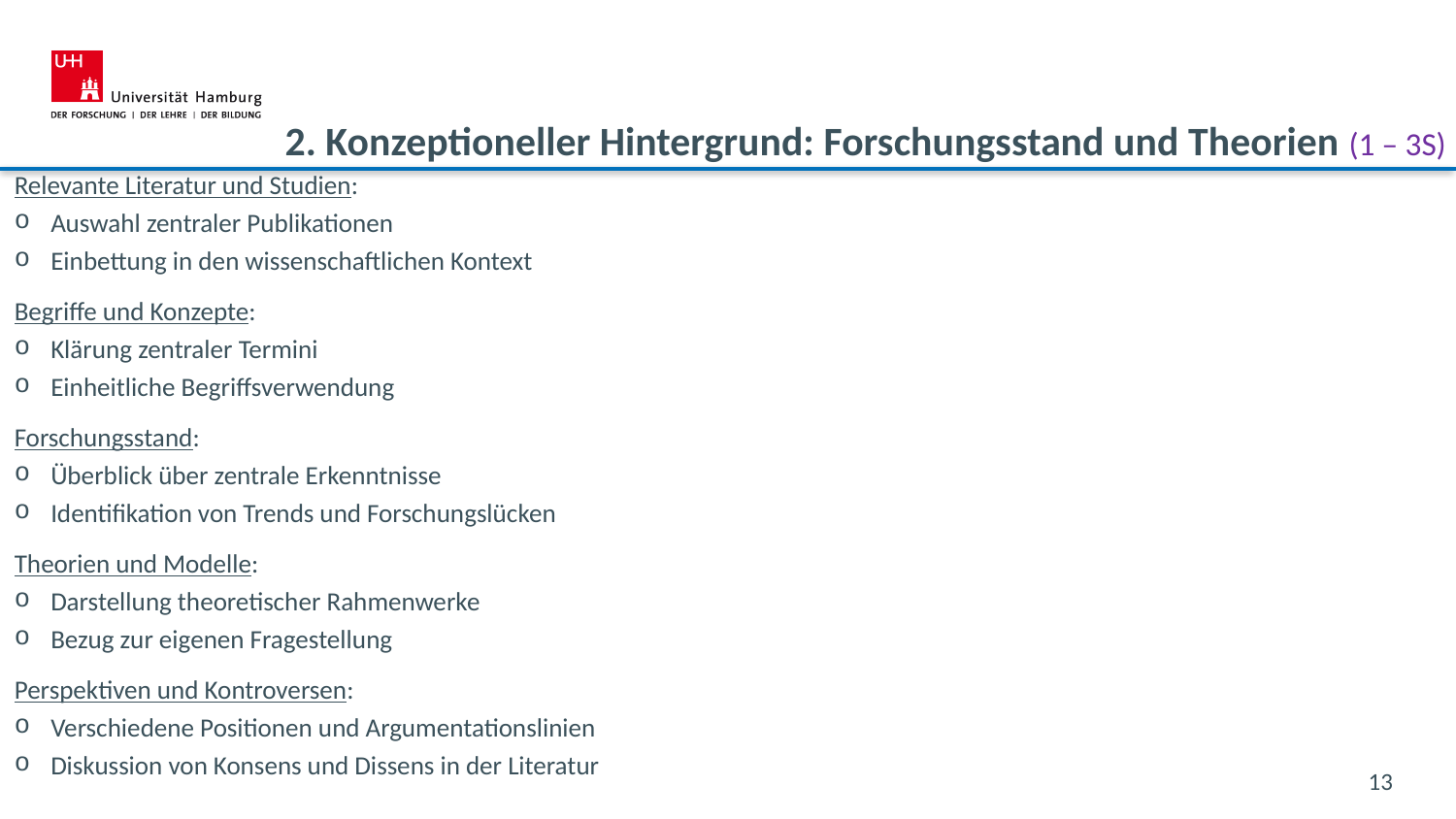

2. Konzeptioneller Hintergrund: Forschungsstand und Theorien (1 – 3S)
Relevante Literatur und Studien:
Auswahl zentraler Publikationen
Einbettung in den wissenschaftlichen Kontext

Begriffe und Konzepte:
Klärung zentraler Termini
Einheitliche Begriffsverwendung

Forschungsstand:
Überblick über zentrale Erkenntnisse
Identifikation von Trends und Forschungslücken

Theorien und Modelle:
Darstellung theoretischer Rahmenwerke
Bezug zur eigenen Fragestellung

Perspektiven und Kontroversen:
Verschiedene Positionen und Argumentationslinien
Diskussion von Konsens und Dissens in der Literatur
13